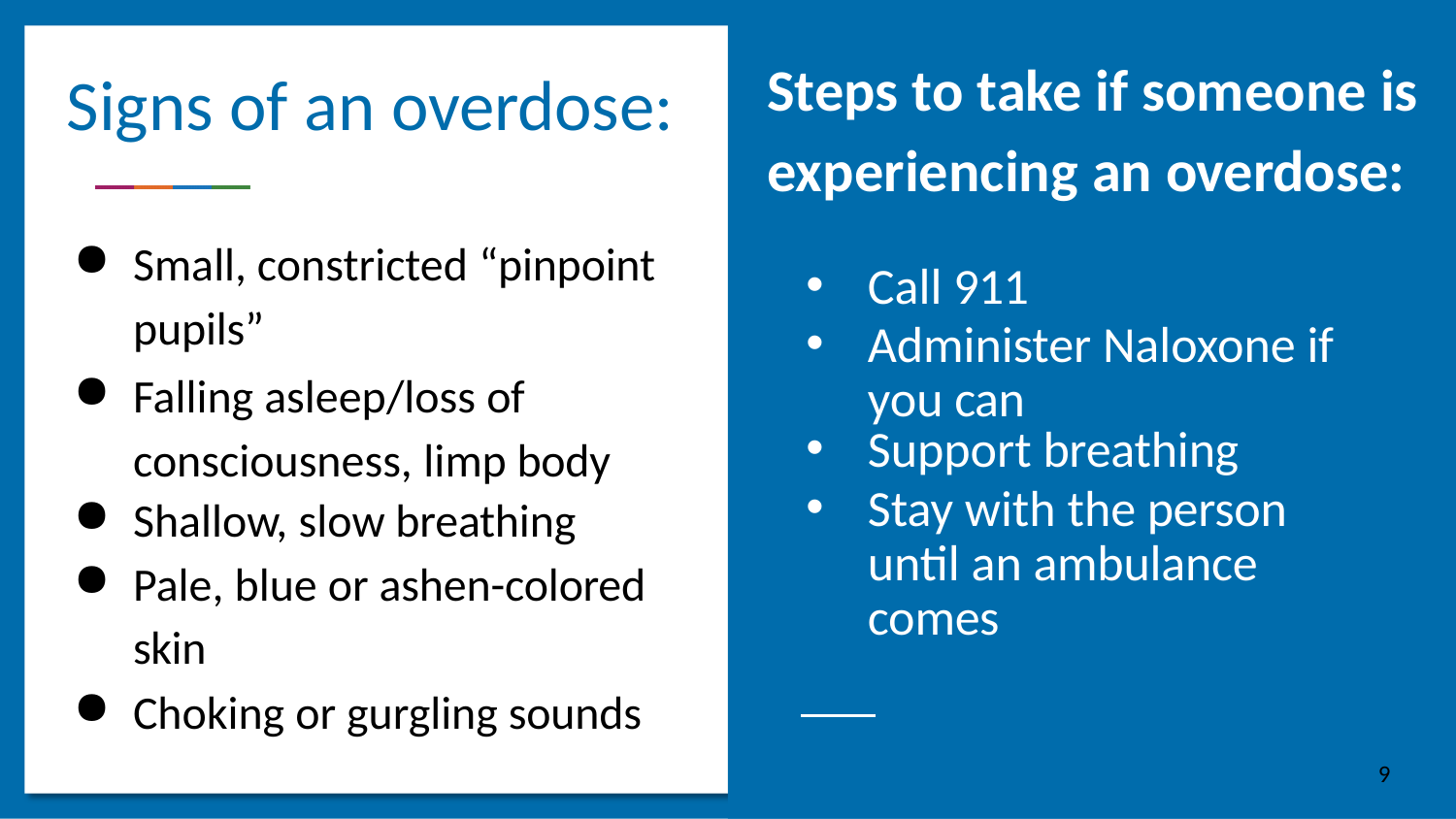

# Steps to take if someone is experiencing an overdose:
Signs of an overdose:
Small, constricted “pinpoint pupils”
Falling asleep/loss of consciousness, limp body
Shallow, slow breathing
Pale, blue or ashen-colored skin
Choking or gurgling sounds
Call 911
Administer Naloxone if you can
Support breathing
Stay with the person until an ambulance comes
9